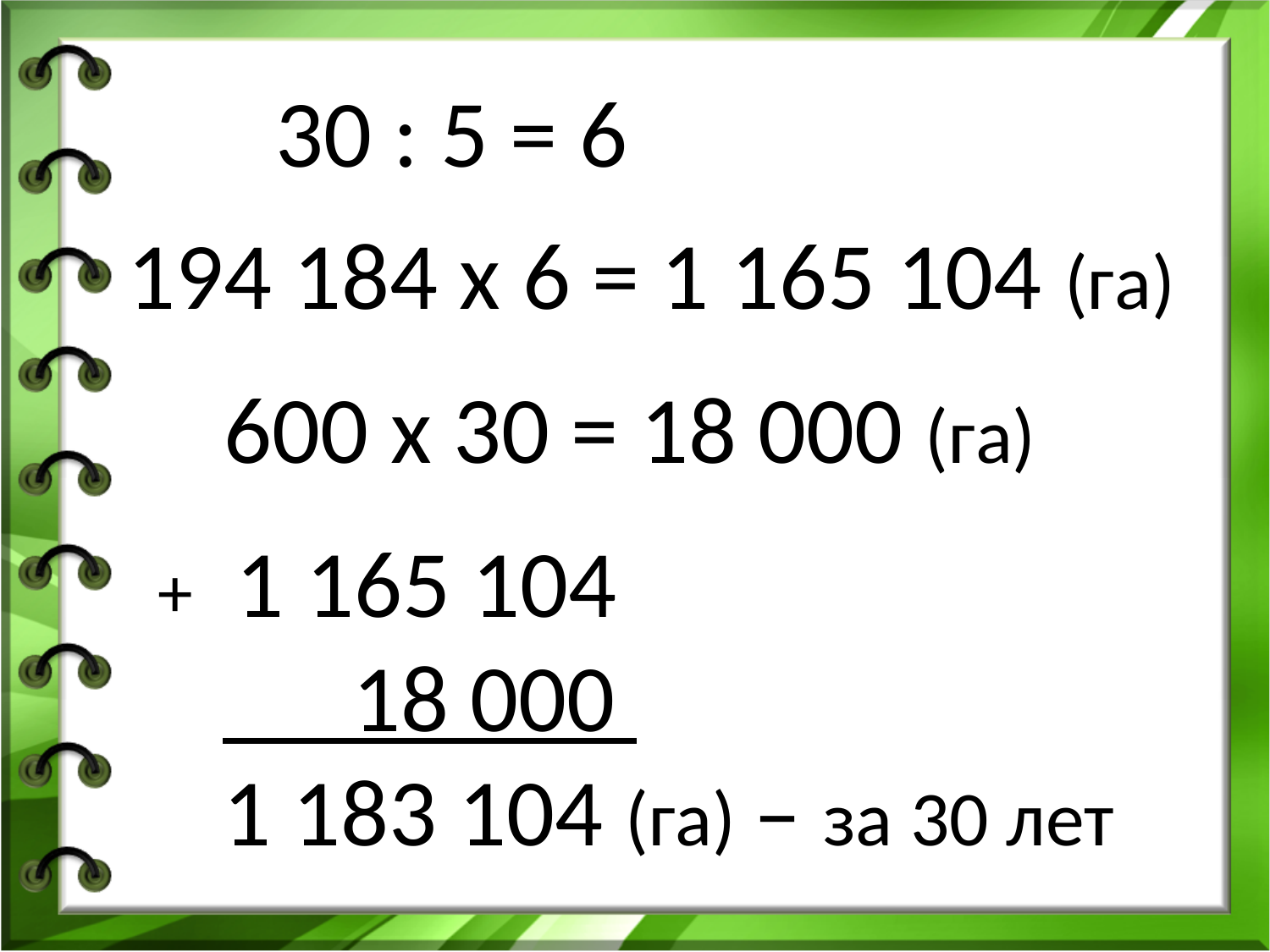

30 : 5 = 6
194 184 х 6 = 1 165 104 (га)
600 х 30 = 18 000 (га)
   +  1 165 104
            18 000
      1 183 104 (га) – за 30 лет